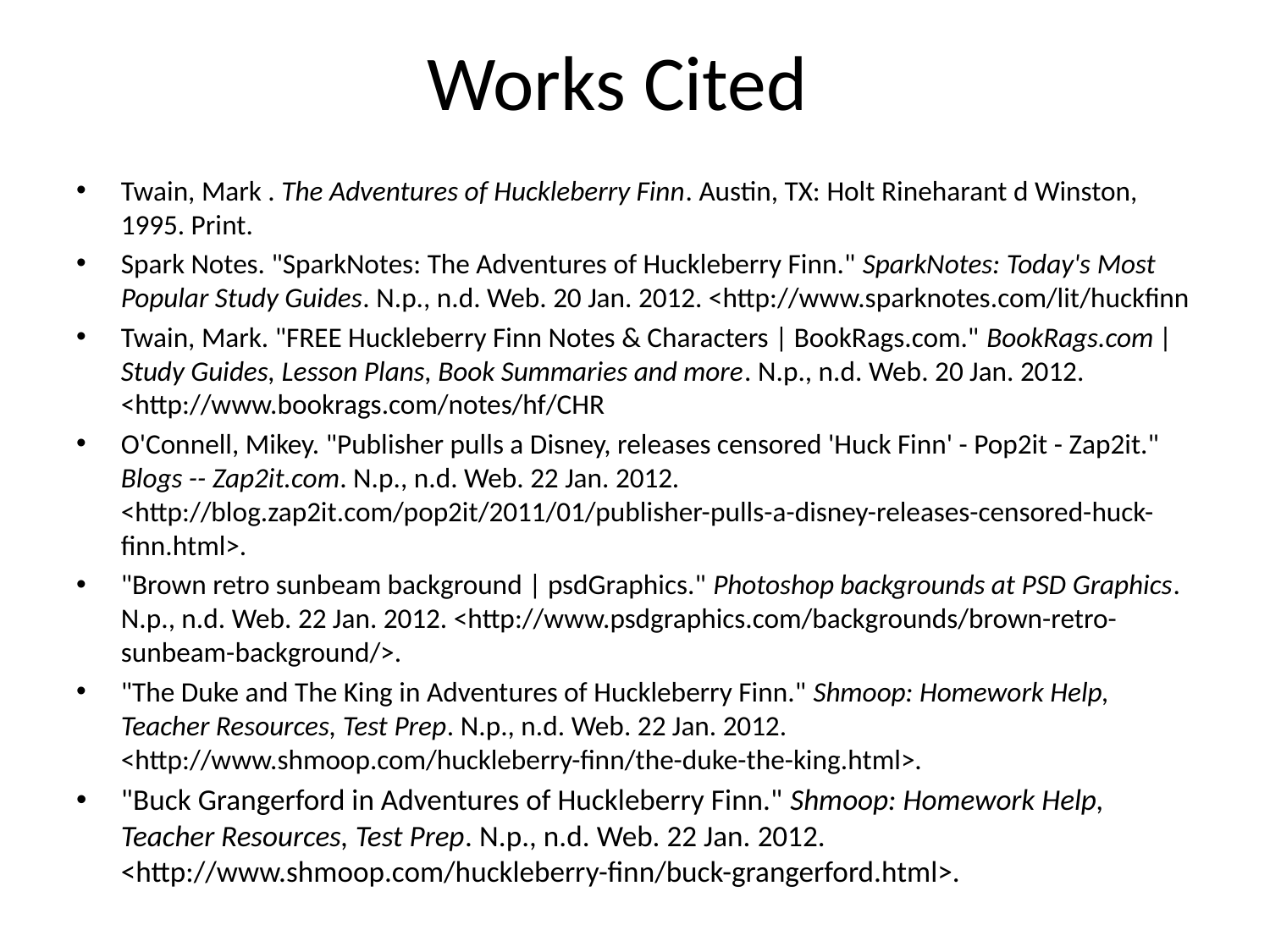

# Works Cited

Twain, Mark . The Adventures of Huckleberry Finn. Austin, TX: Holt Rineharant d Winston, 1995. Print.
Spark Notes. "SparkNotes: The Adventures of Huckleberry Finn." SparkNotes: Today's Most Popular Study Guides. N.p., n.d. Web. 20 Jan. 2012. <http://www.sparknotes.com/lit/huckfinn
Twain, Mark. "FREE Huckleberry Finn Notes & Characters | BookRags.com." BookRags.com | Study Guides, Lesson Plans, Book Summaries and more. N.p., n.d. Web. 20 Jan. 2012. <http://www.bookrags.com/notes/hf/CHR
O'Connell, Mikey. "Publisher pulls a Disney, releases censored 'Huck Finn' - Pop2it - Zap2it." Blogs -- Zap2it.com. N.p., n.d. Web. 22 Jan. 2012. <http://blog.zap2it.com/pop2it/2011/01/publisher-pulls-a-disney-releases-censored-huck-finn.html>.
"Brown retro sunbeam background | psdGraphics." Photoshop backgrounds at PSD Graphics. N.p., n.d. Web. 22 Jan. 2012. <http://www.psdgraphics.com/backgrounds/brown-retro-sunbeam-background/>.
"The Duke and The King in Adventures of Huckleberry Finn." Shmoop: Homework Help, Teacher Resources, Test Prep. N.p., n.d. Web. 22 Jan. 2012. <http://www.shmoop.com/huckleberry-finn/the-duke-the-king.html>.
"Buck Grangerford in Adventures of Huckleberry Finn." Shmoop: Homework Help, Teacher Resources, Test Prep. N.p., n.d. Web. 22 Jan. 2012. <http://www.shmoop.com/huckleberry-finn/buck-grangerford.html>.